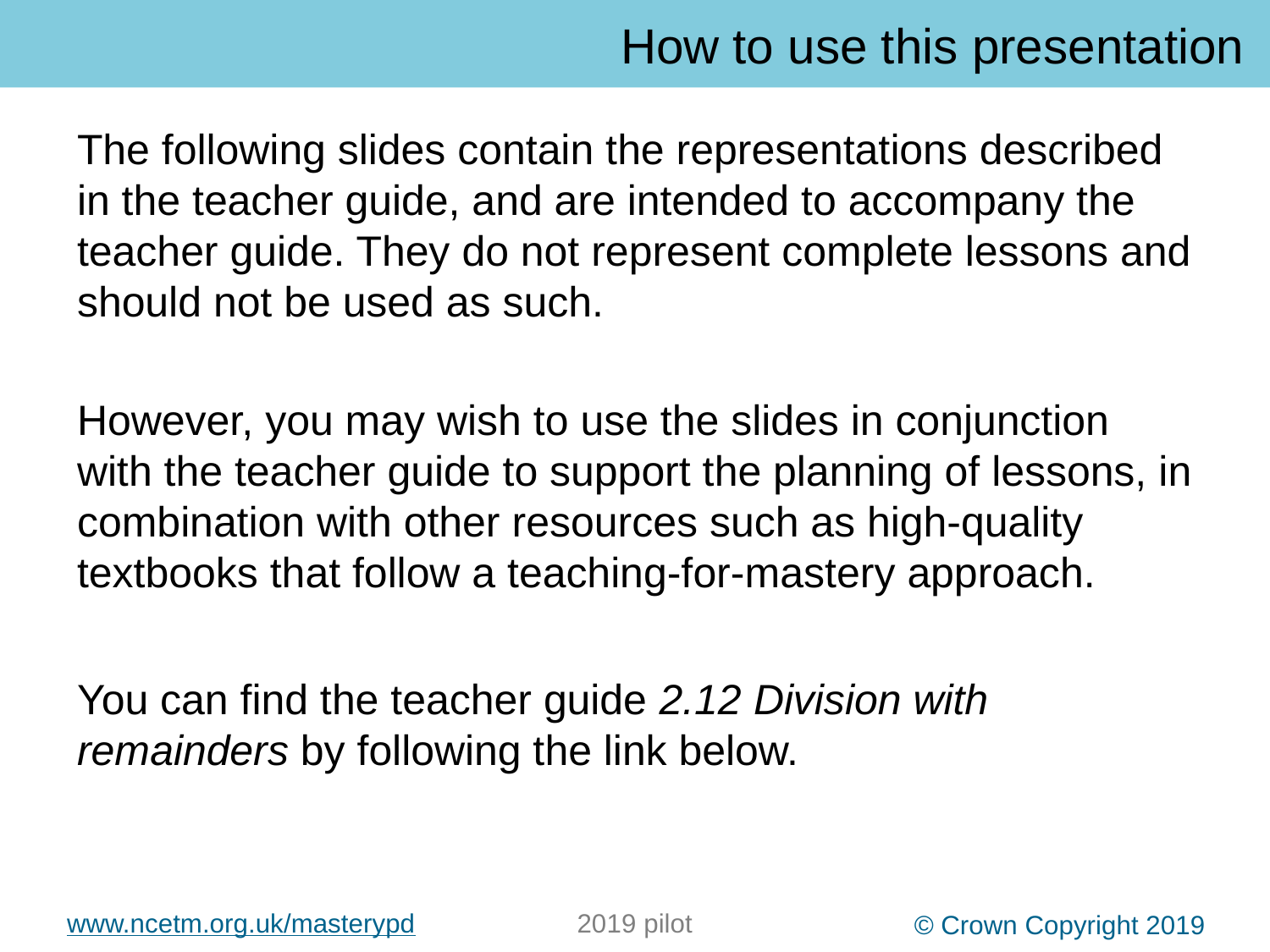

How to use this presentation
You can find the teacher guide 2.12 Division with remainders by following the link below.